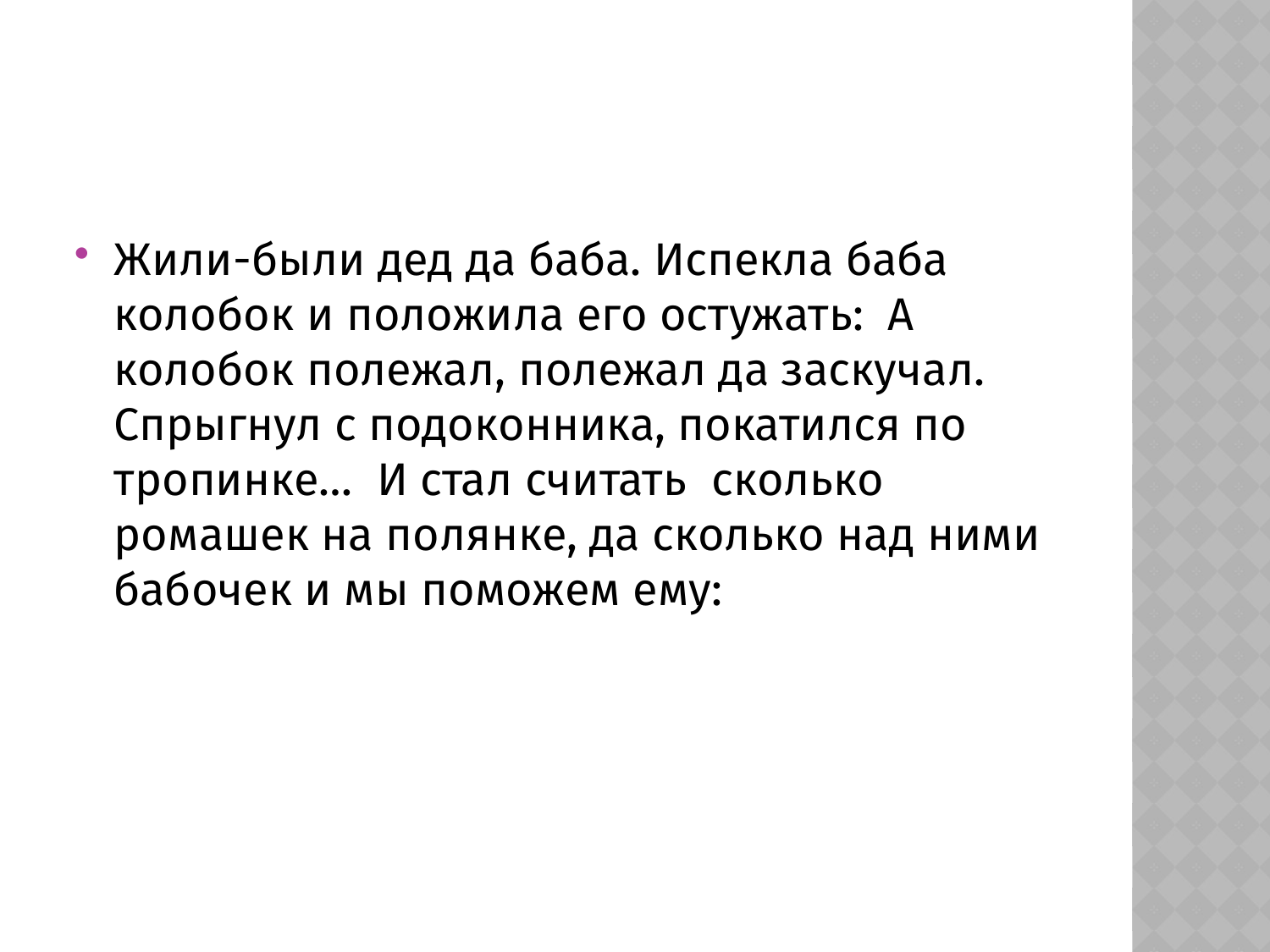

#
Жили-были дед да баба. Испекла баба колобок и положила его остужать:  А колобок полежал, полежал да заскучал. Спрыгнул с подоконника, покатился по тропинке…  И стал считать  сколько ромашек на полянке, да сколько над ними бабочек и мы поможем ему: